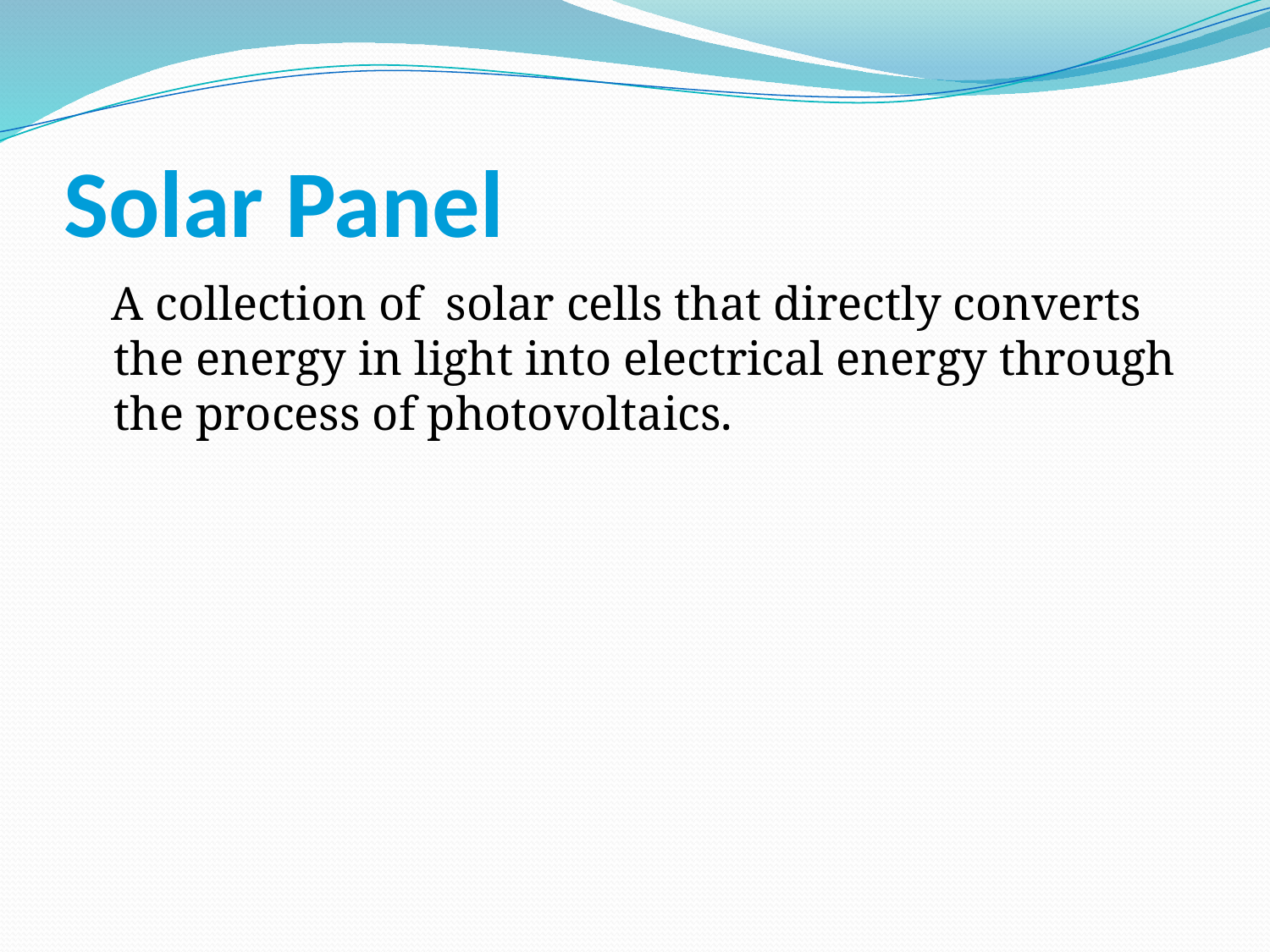

# Solar Panel
   A collection of  solar cells that directly converts the energy in light into electrical energy through the process of photovoltaics.